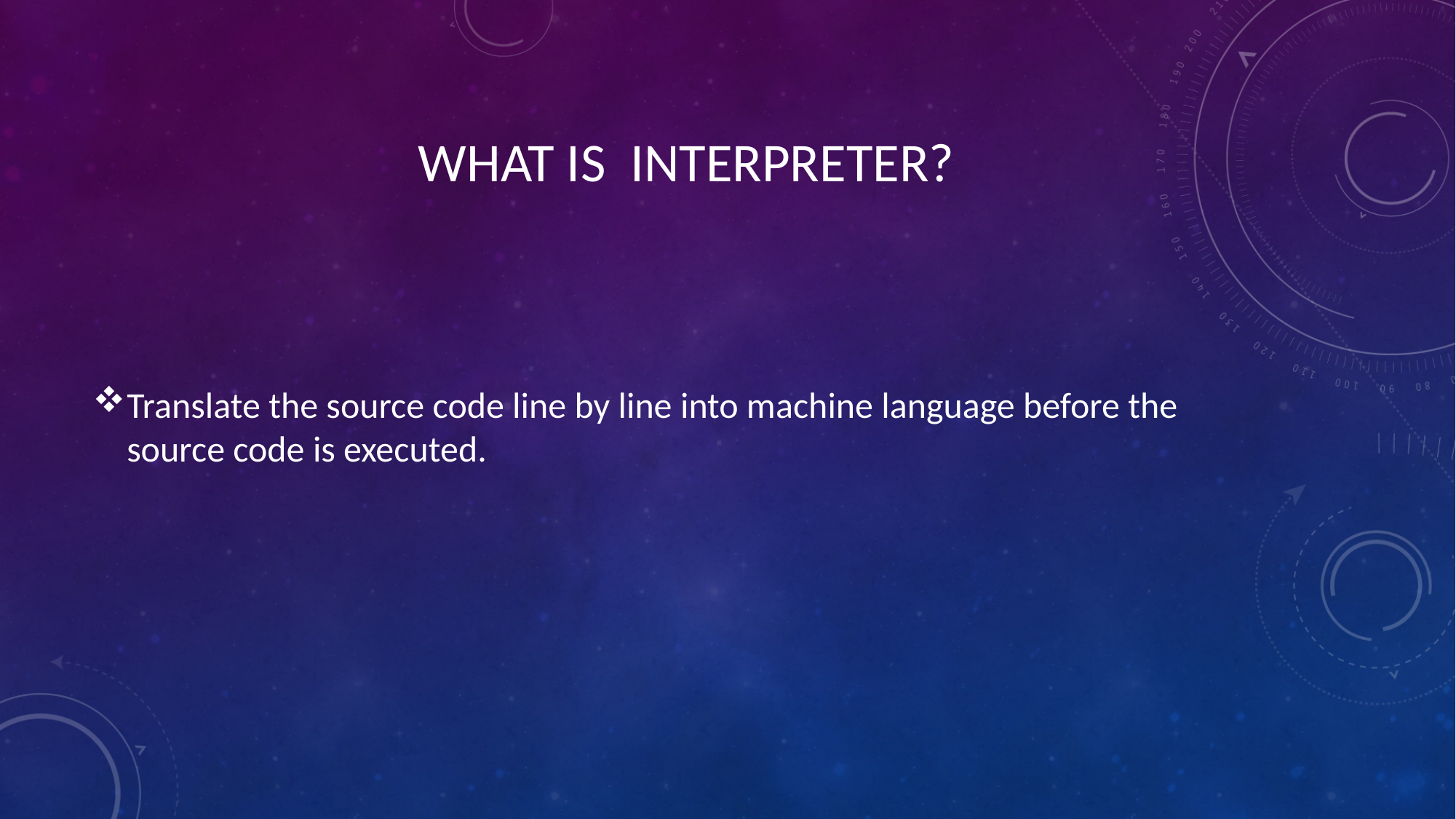

# What is  Interpreter?
Translate the source code line by line into machine language before the source code is executed.